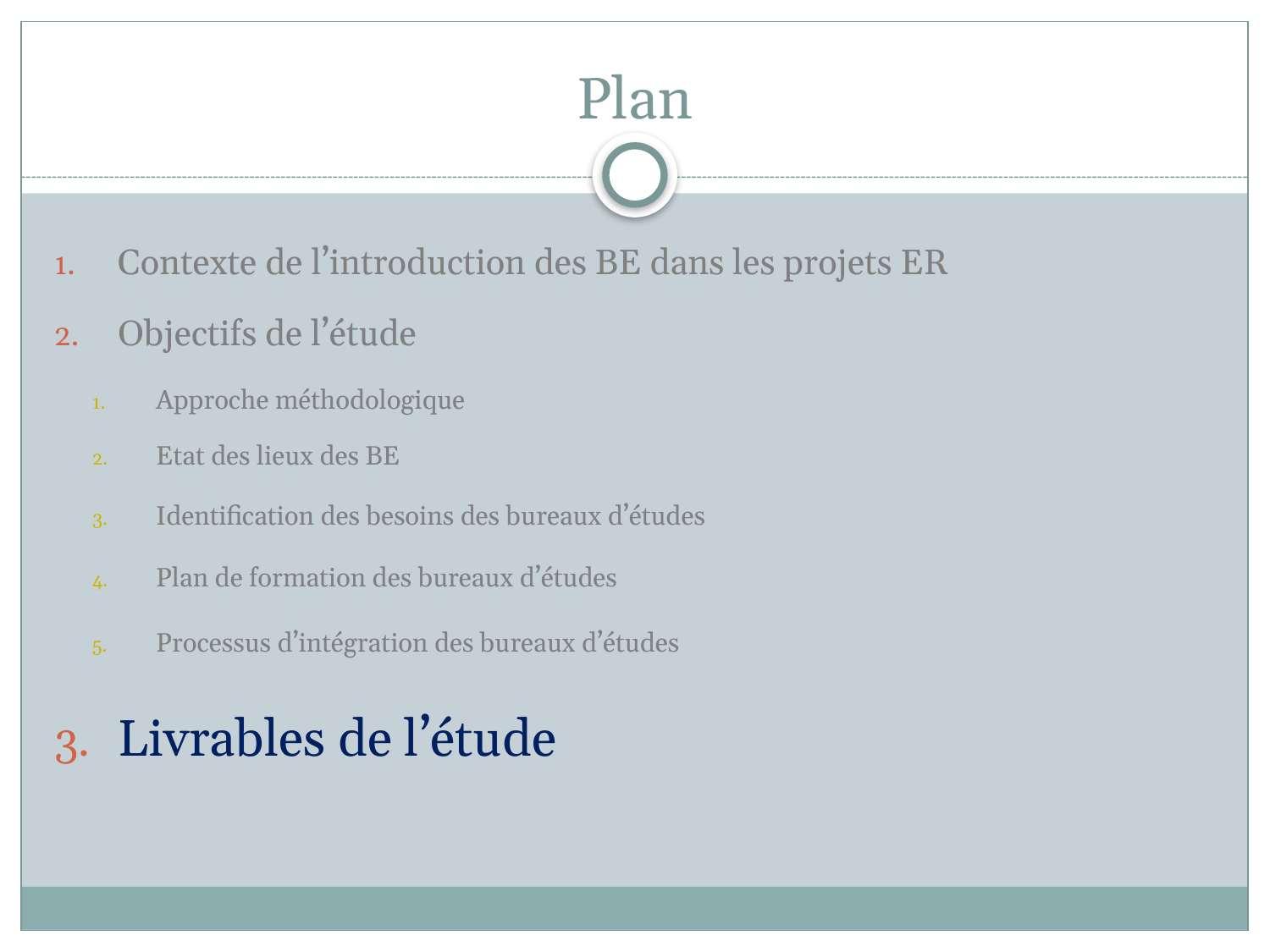

# Plan
Contexte de l’introduction des BE dans les projets ER
Objectifs de l’étude
Approche méthodologique
Etat des lieux des BE
Identification des besoins des bureaux d’études
Plan de formation des bureaux d’études
Processus d’intégration des bureaux d’études
Livrables de l’étude